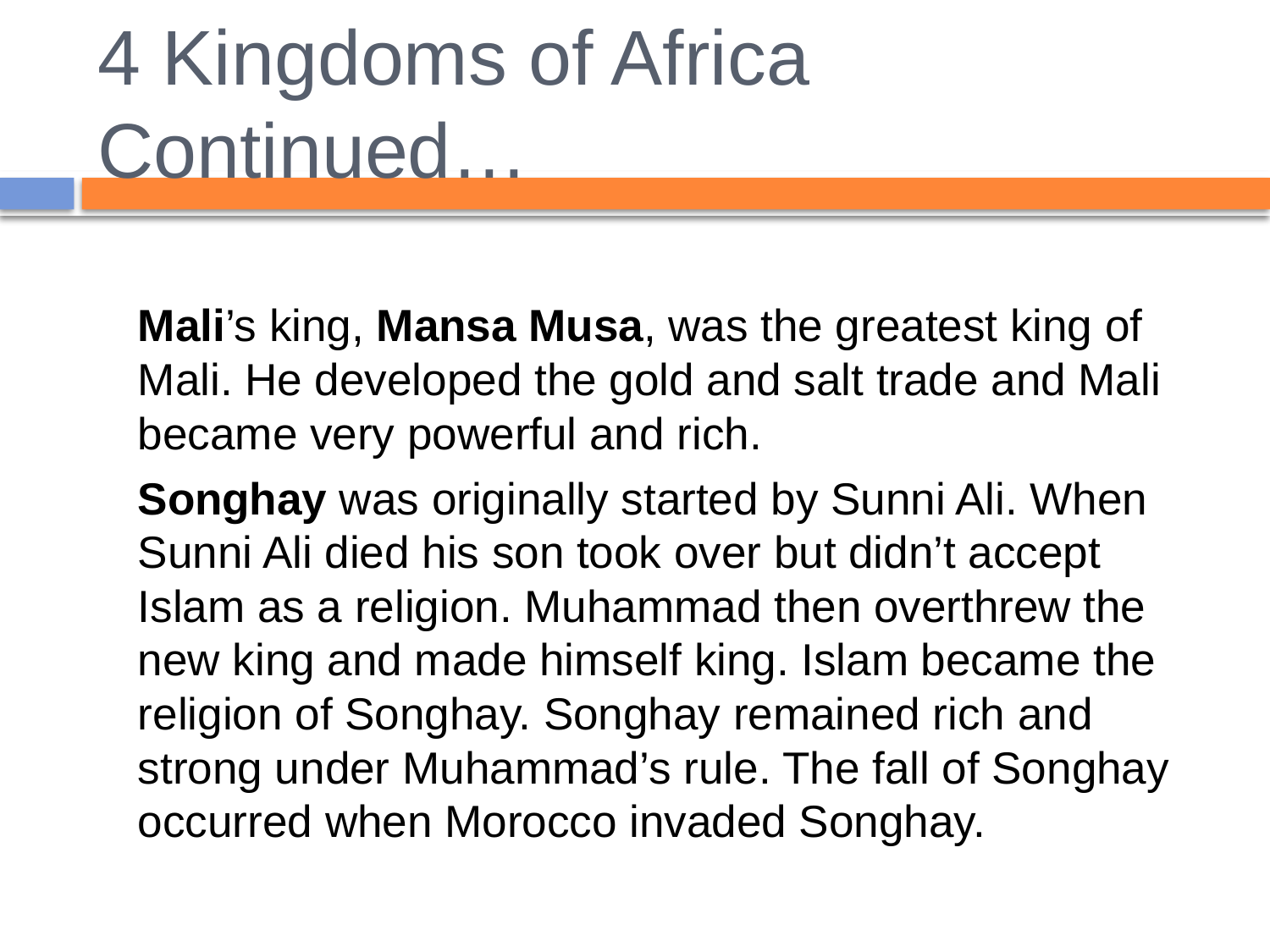

# 4 Kingdoms of Africa Continued…

		Mali’s king, Mansa Musa, was the greatest king of Mali. He developed the gold and salt trade and Mali became very powerful and rich.
		Songhay was originally started by Sunni Ali. When Sunni Ali died his son took over but didn’t accept Islam as a religion. Muhammad then overthrew the new king and made himself king. Islam became the religion of Songhay. Songhay remained rich and strong under Muhammad’s rule. The fall of Songhay occurred when Morocco invaded Songhay.